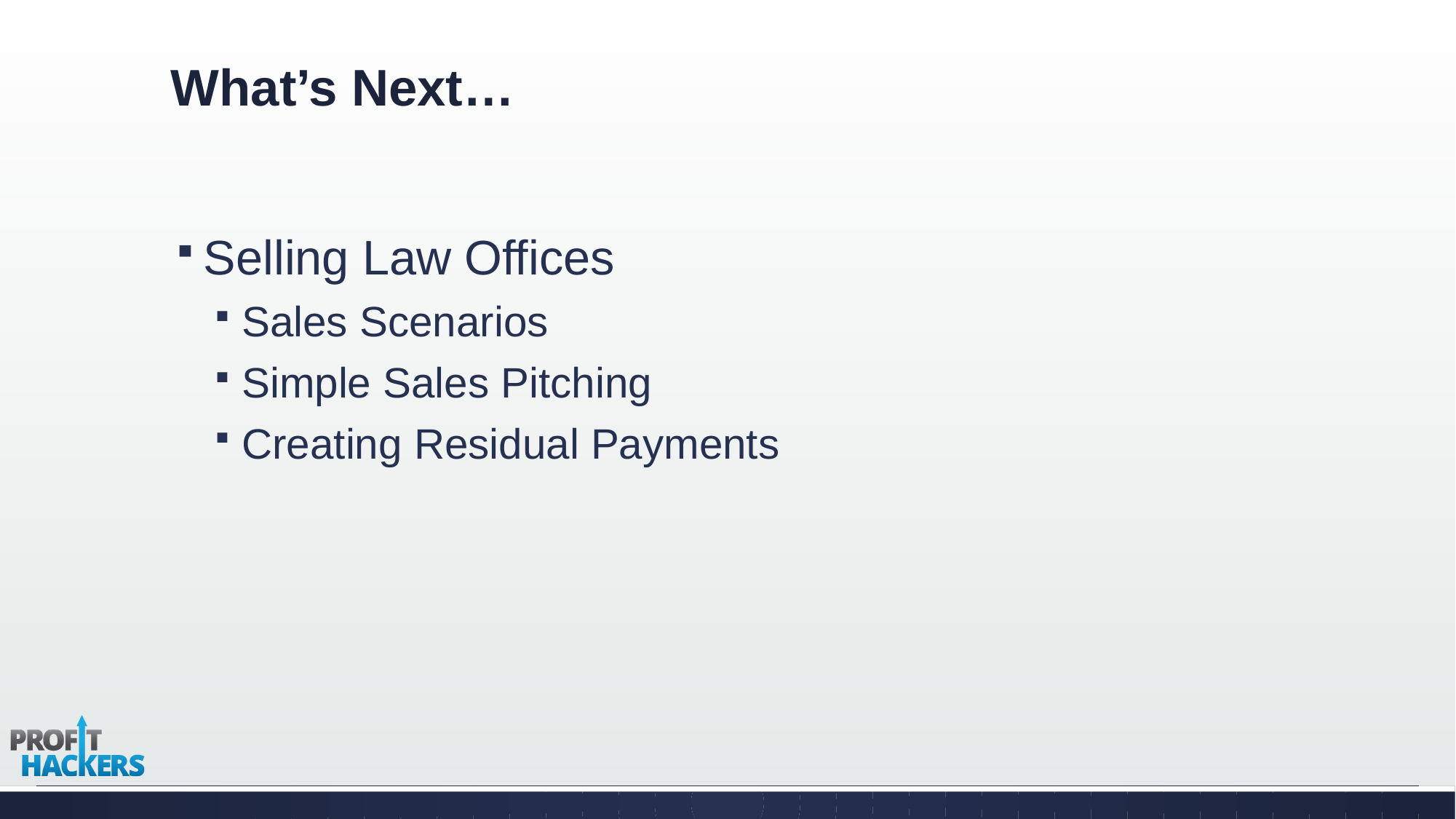

# What’s Next…
Selling Law Offices
Sales Scenarios
Simple Sales Pitching
Creating Residual Payments